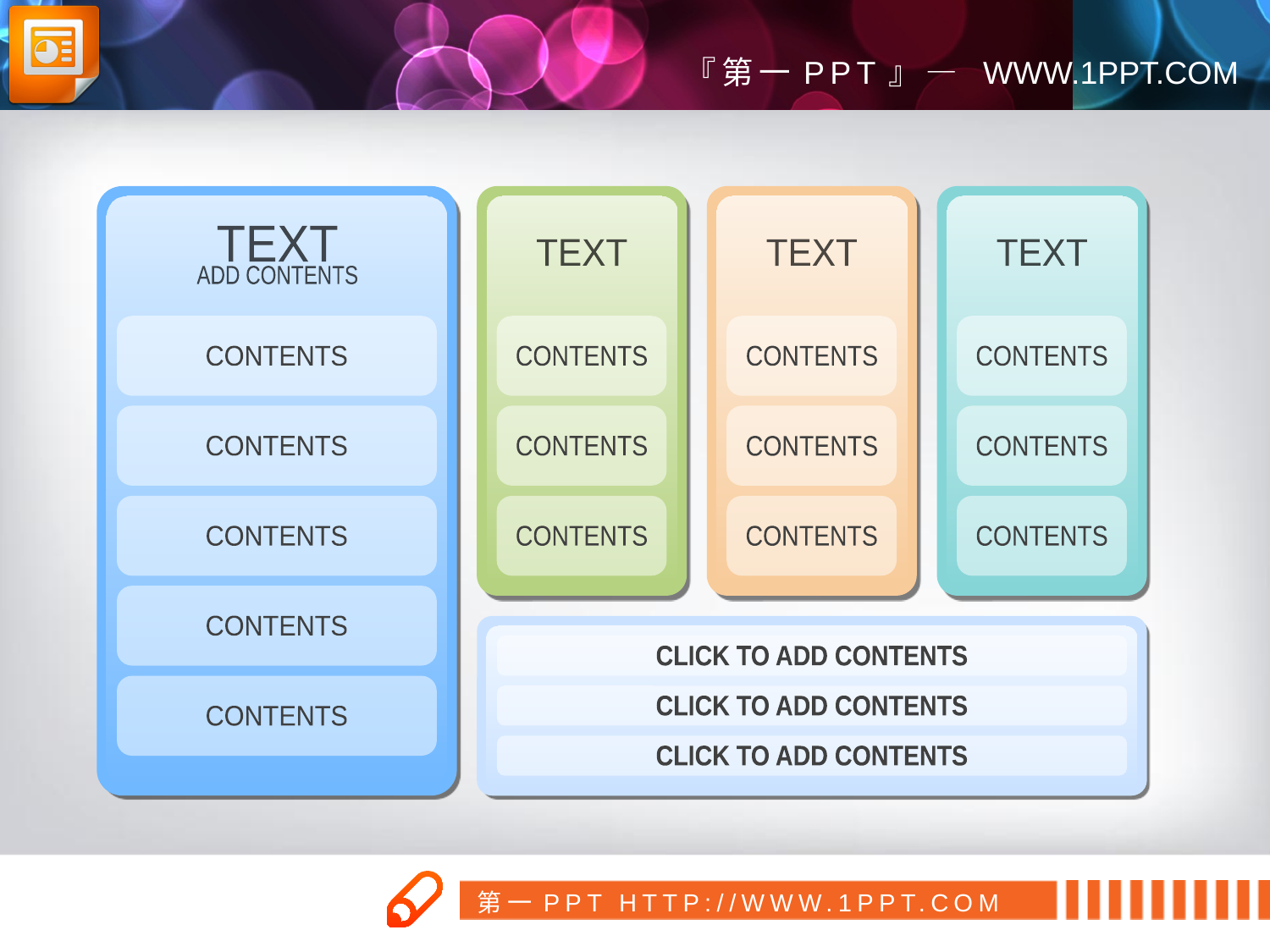

TEXT
ADD CONTENTS
TEXT
TEXT
TEXT

CONTENTS
CONTENTS
CONTENTS
CONTENTS

CONTENTS
CONTENTS
CONTENTS
CONTENTS

CONTENTS
CONTENTS
CONTENTS
CONTENTS

CONTENTS

CLICK TO ADD CONTENTS

CLICK TO ADD CONTENTS
CONTENTS

CLICK TO ADD CONTENTS